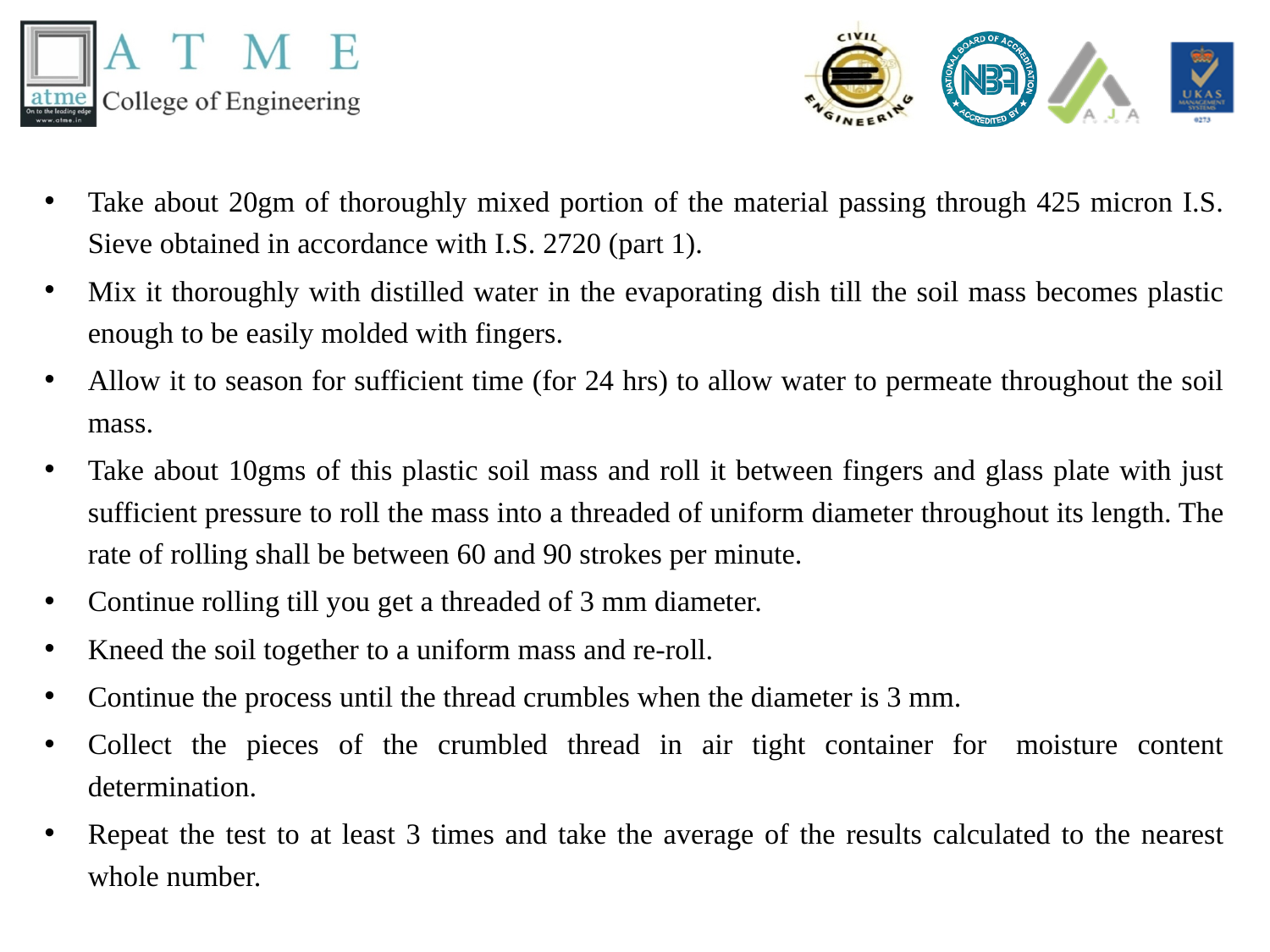

Take about 20gm of thoroughly mixed portion of the material passing through 425 micron I.S. Sieve obtained in accordance with I.S. 2720 (part 1).
Mix it thoroughly with distilled water in the evaporating dish till the soil mass becomes plastic enough to be easily molded with fingers.
Allow it to season for sufficient time (for 24 hrs) to allow water to permeate throughout the soil mass.
Take about 10gms of this plastic soil mass and roll it between fingers and glass plate with just sufficient pressure to roll the mass into a threaded of uniform diameter throughout its length. The rate of rolling shall be between 60 and 90 strokes per minute.
Continue rolling till you get a threaded of 3 mm diameter.
Kneed the soil together to a uniform mass and re-roll.
Continue the process until the thread crumbles when the diameter is 3 mm.
Collect  the  pieces  of  the  crumbled  thread  in  air  tight  container  for   moisture  content determination.
Repeat the test to at least 3 times and take the average of the results calculated to the nearest whole number.